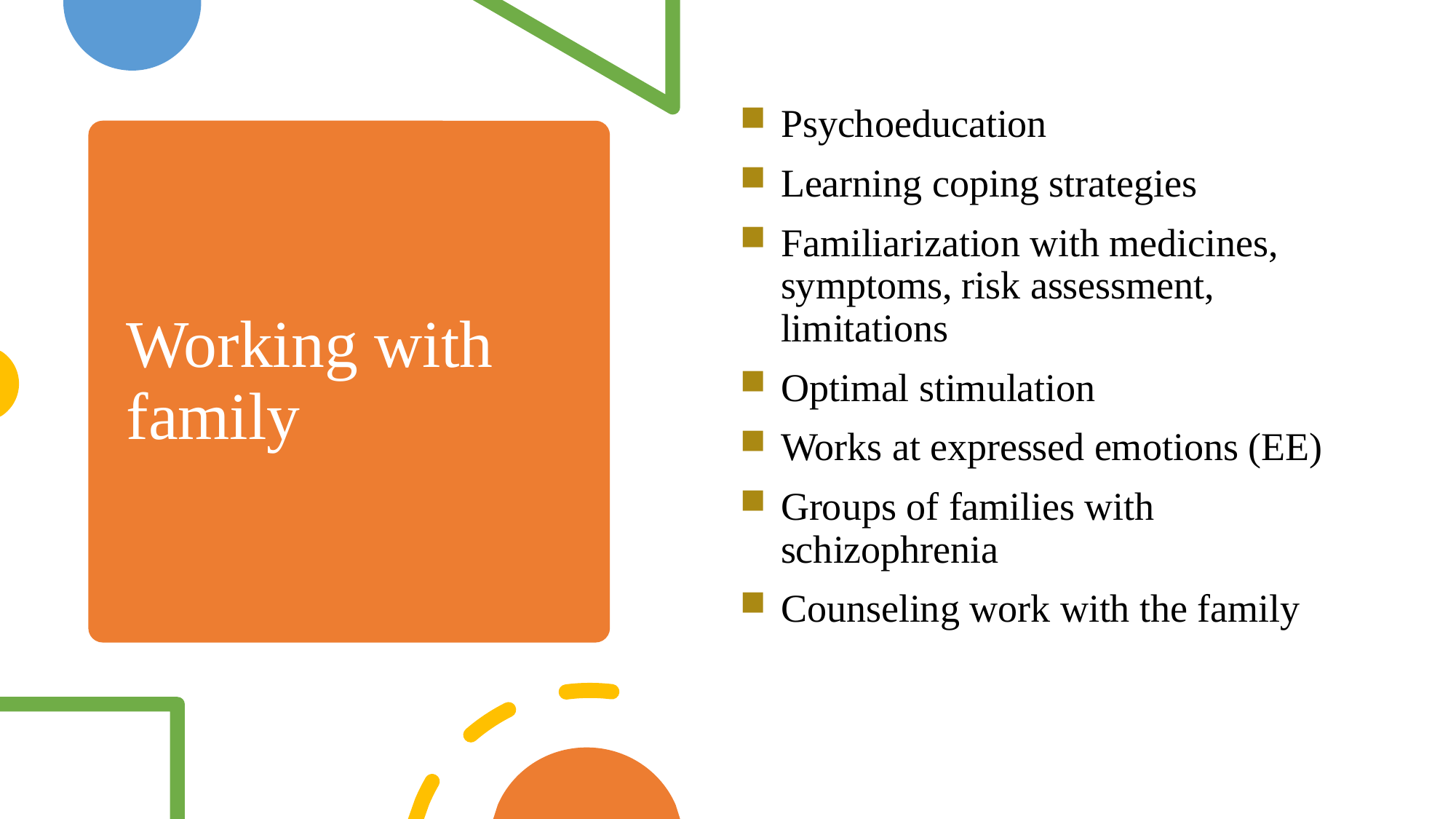

Psychoeducation
Learning coping strategies
Familiarization with medicines, symptoms, risk assessment, limitations
Optimal stimulation
Works at expressed emotions (EE)
Groups of families with schizophrenia
Counseling work with the family

# Working with family